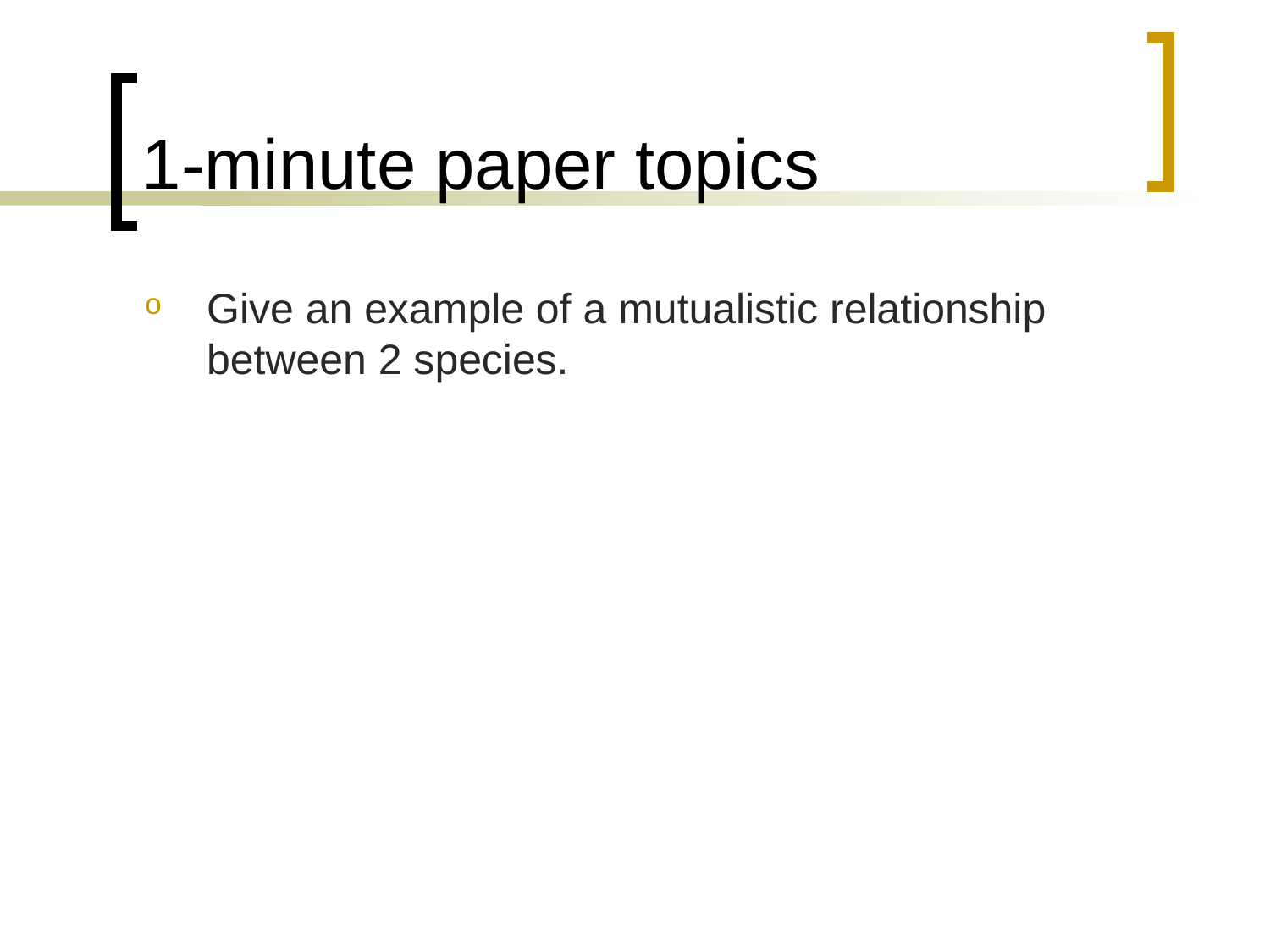

# 1-minute paper topics
Give an example of a mutualistic relationship between 2 species.